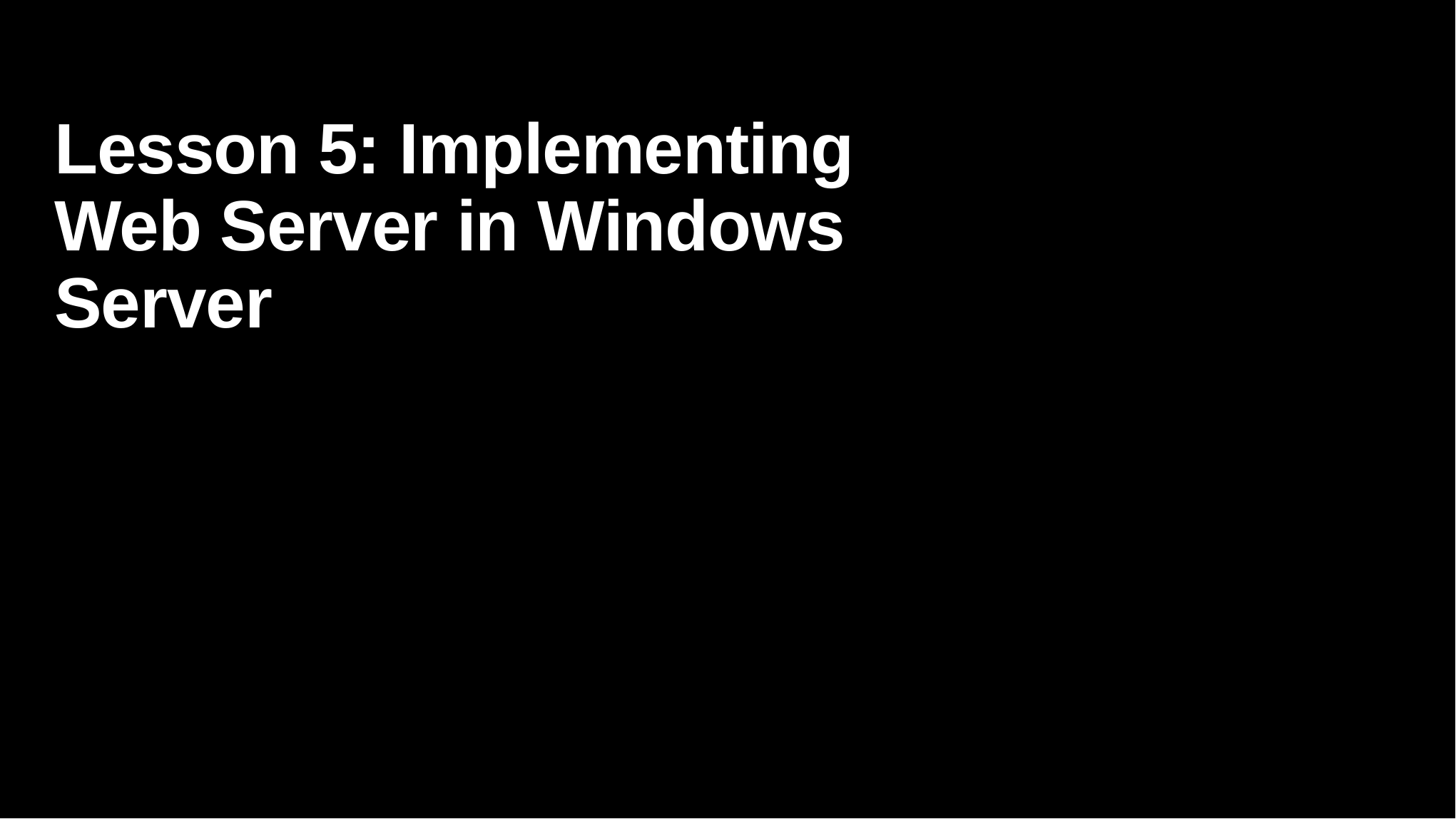

# Lesson 5: Implementing Web Server in Windows Server